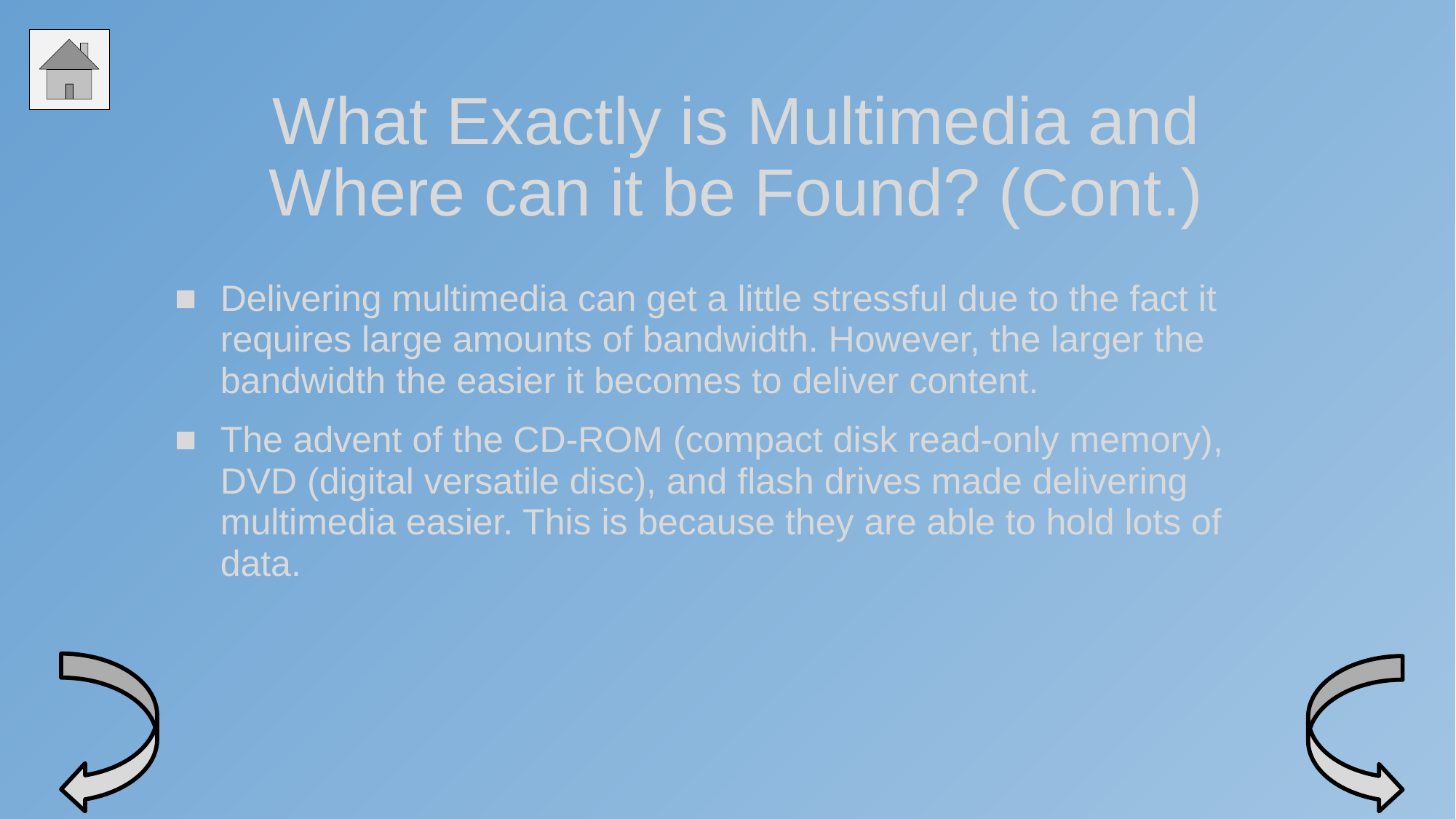

# What Exactly is Multimedia and Where can it be Found? (Cont.)
Delivering multimedia can get a little stressful due to the fact it requires large amounts of bandwidth. However, the larger the bandwidth the easier it becomes to deliver content.
The advent of the CD-ROM (compact disk read-only memory), DVD (digital versatile disc), and flash drives made delivering multimedia easier. This is because they are able to hold lots of data.